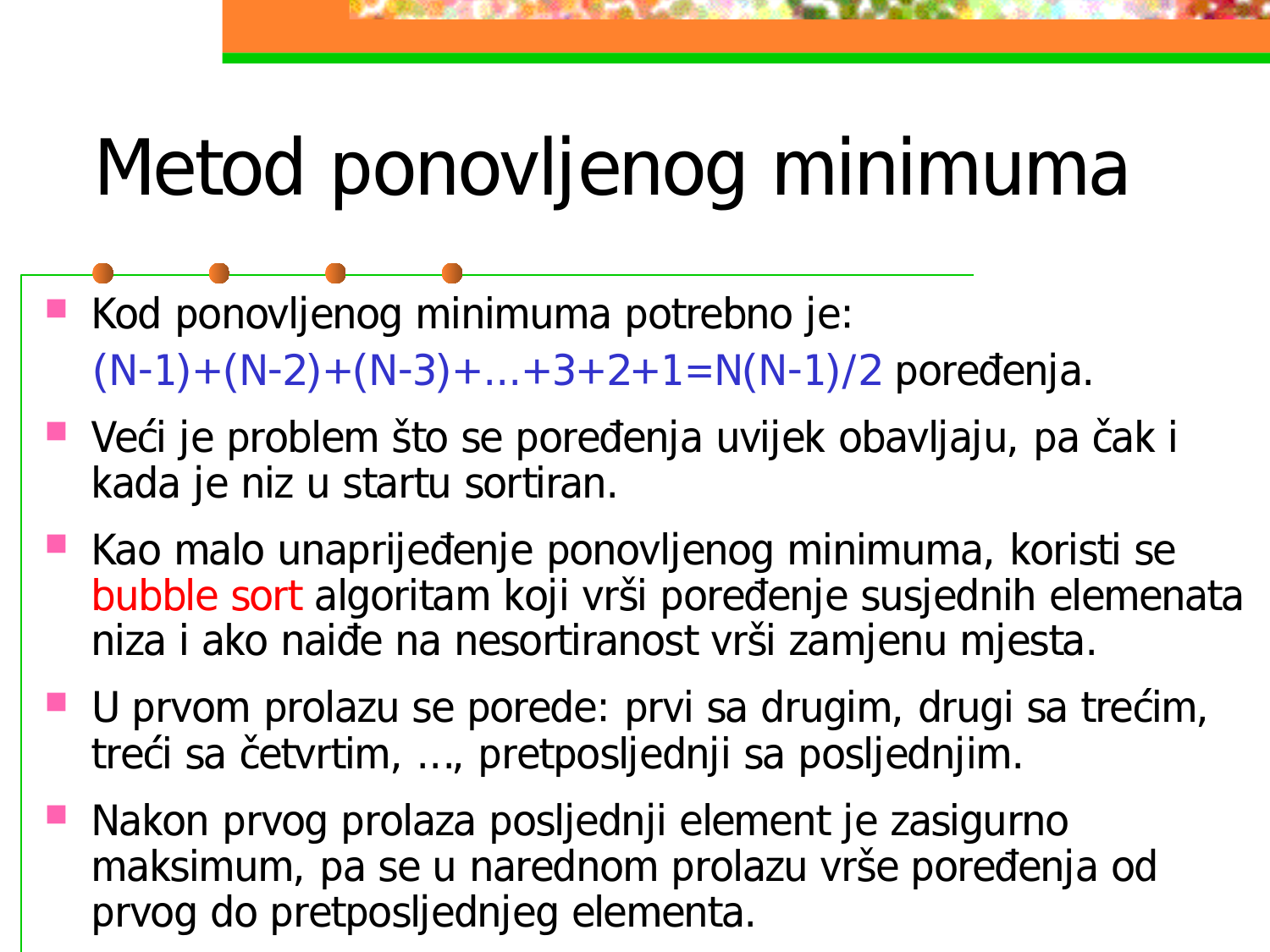

# Metod ponovljenog minimuma
Kod ponovljenog minimuma potrebno je:
(N-1)+(N-2)+(N-3)+...+3+2+1=N(N-1)/2 poređenja.
Veći je problem što se poređenja uvijek obavljaju, pa čak i kada je niz u startu sortiran.
Kao malo unaprijeđenje ponovljenog minimuma, koristi se bubble sort algoritam koji vrši poređenje susjednih elemenata niza i ako naiđe na nesortiranost vrši zamjenu mjesta.
U prvom prolazu se porede: prvi sa drugim, drugi sa trećim, treći sa četvrtim, ..., pretposljednji sa posljednjim.
Nakon prvog prolaza posljednji element je zasigurno maksimum, pa se u narednom prolazu vrše poređenja od prvog do pretposljednjeg elementa.